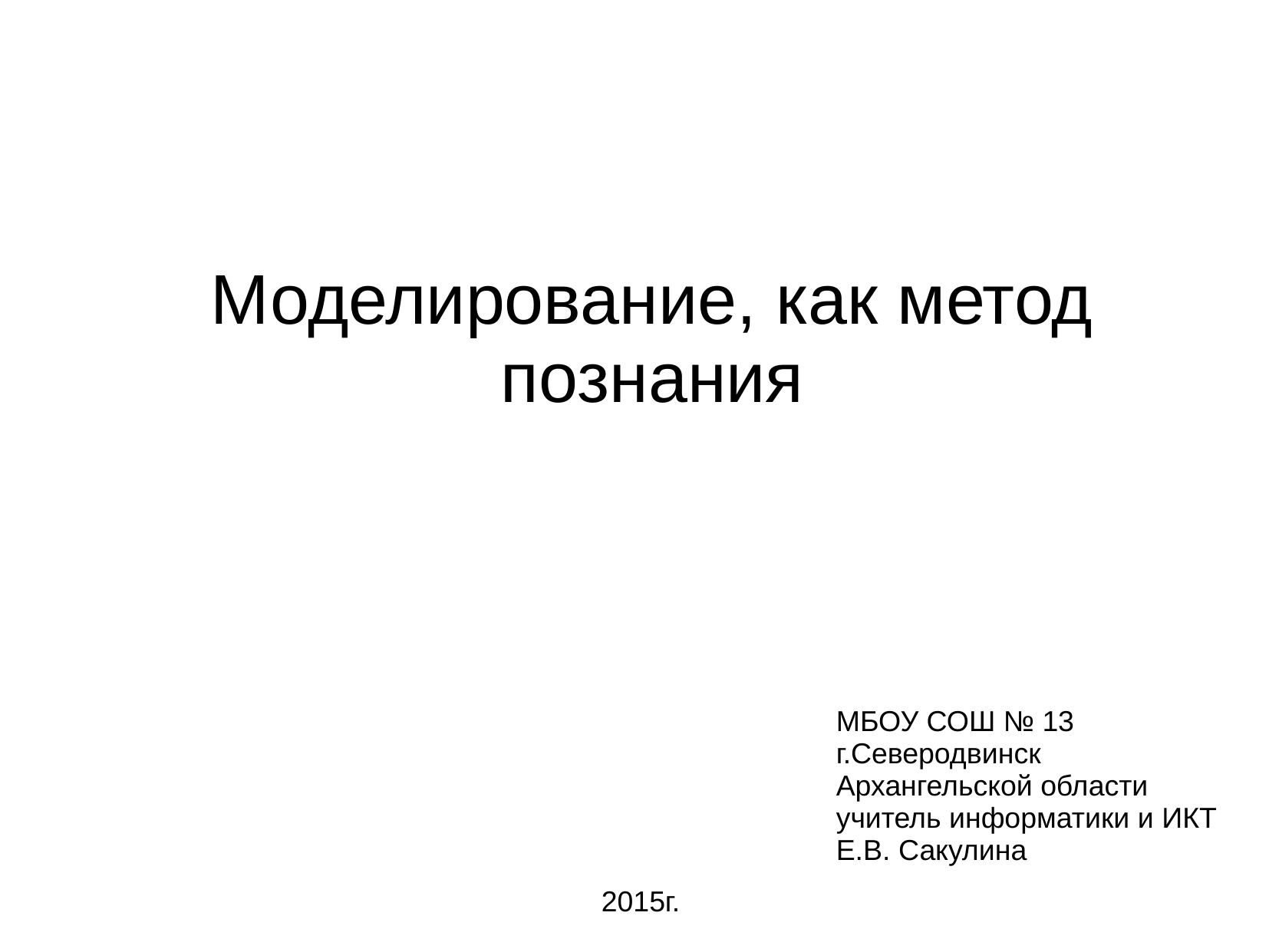

# Моделирование, как метод познания
МБОУ СОШ № 13
г.Северодвинск
Архангельской области
учитель информатики и ИКТ
Е.В. Сакулина

2015г.